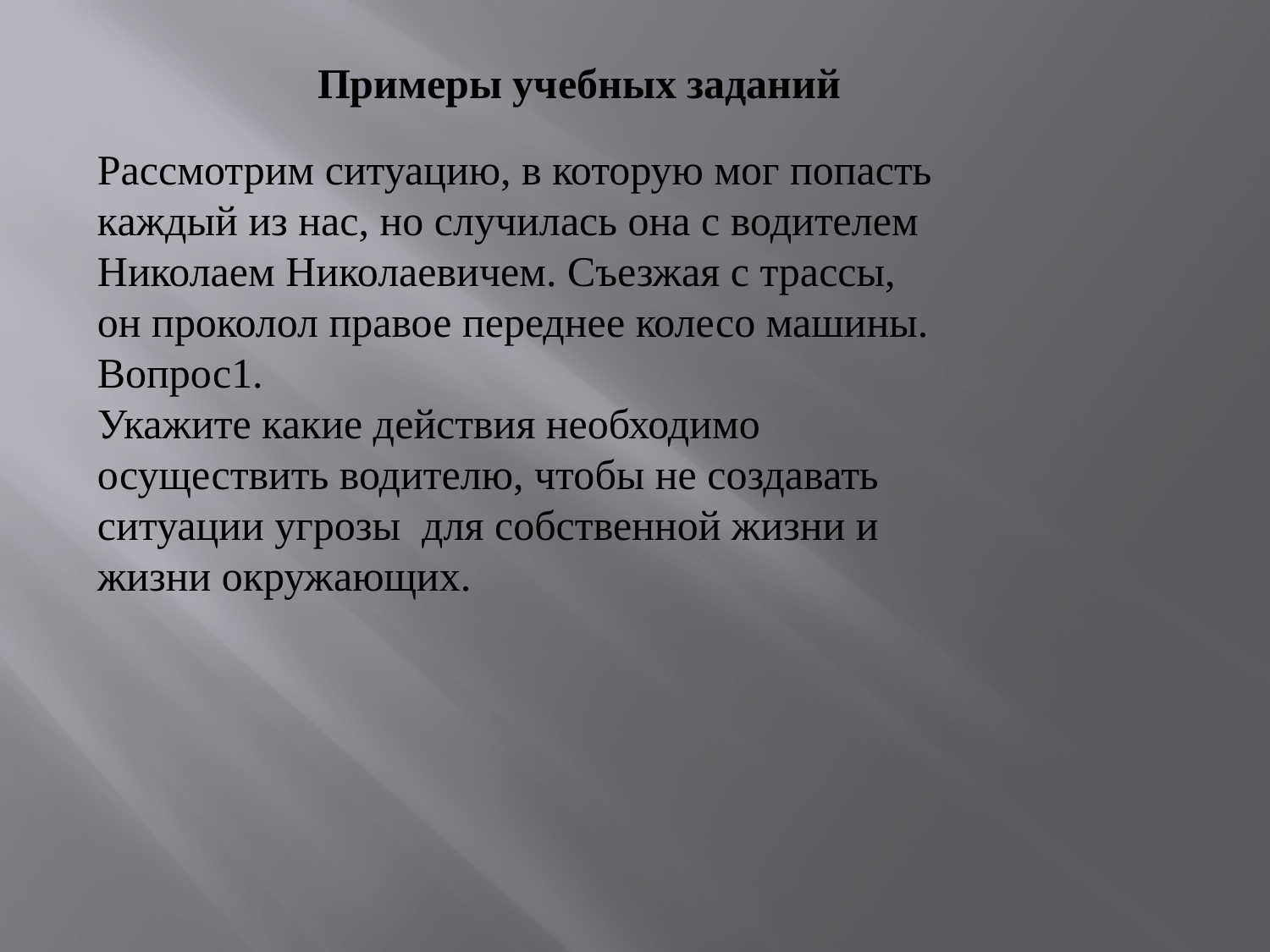

Примеры учебных заданий
Рассмотрим ситуацию, в которую мог попасть каждый из нас, но случилась она с водителем Николаем Николаевичем. Съезжая с трассы, он проколол правое переднее колесо машины.
Вопрос1.
Укажите какие действия необходимо осуществить водителю, чтобы не создавать ситуации угрозы  для собственной жизни и жизни окружающих.